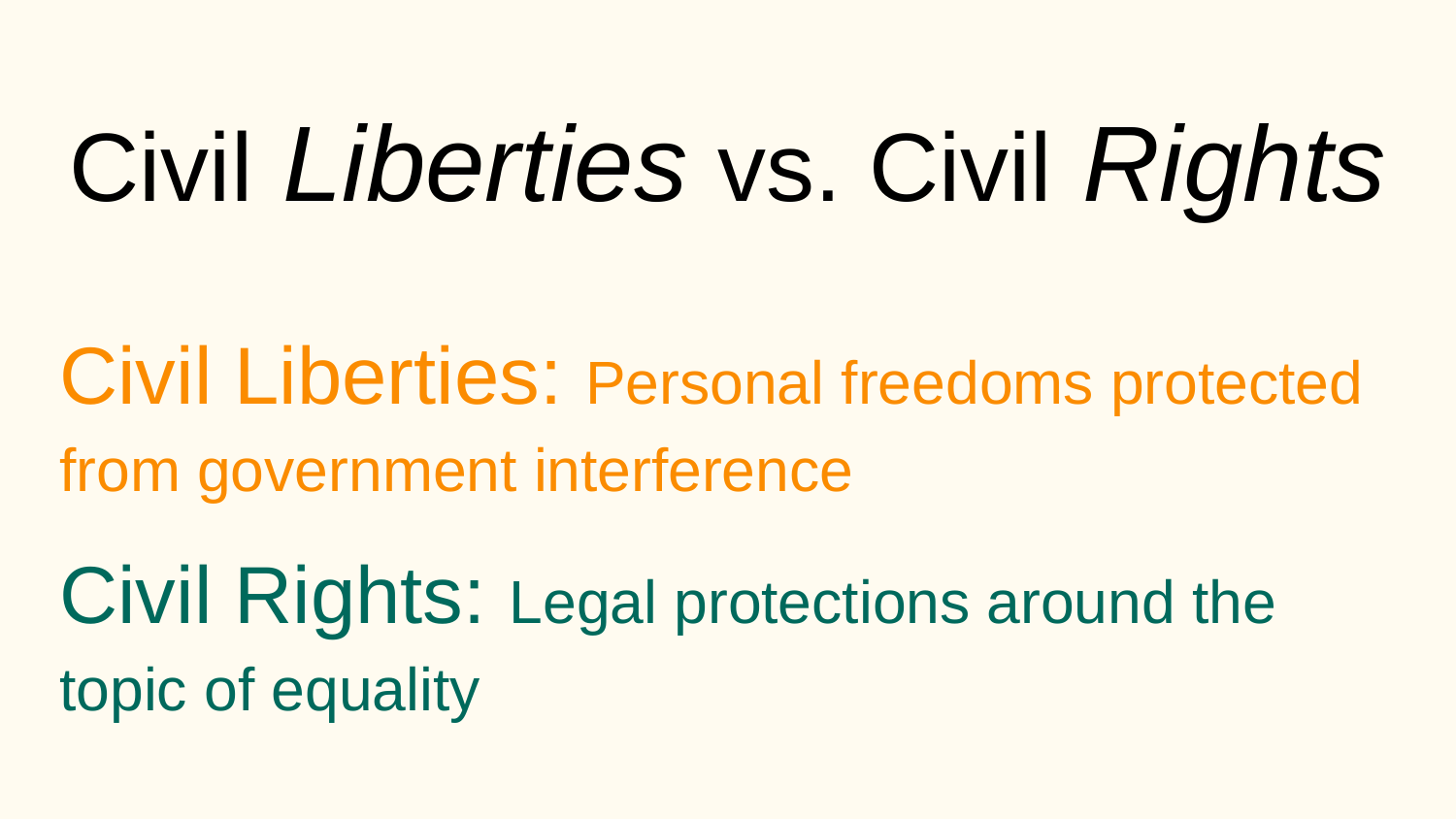

# Civil Liberties vs. Civil Rights
Civil Liberties: Personal freedoms protected from government interference
Civil Rights: Legal protections around the topic of equality